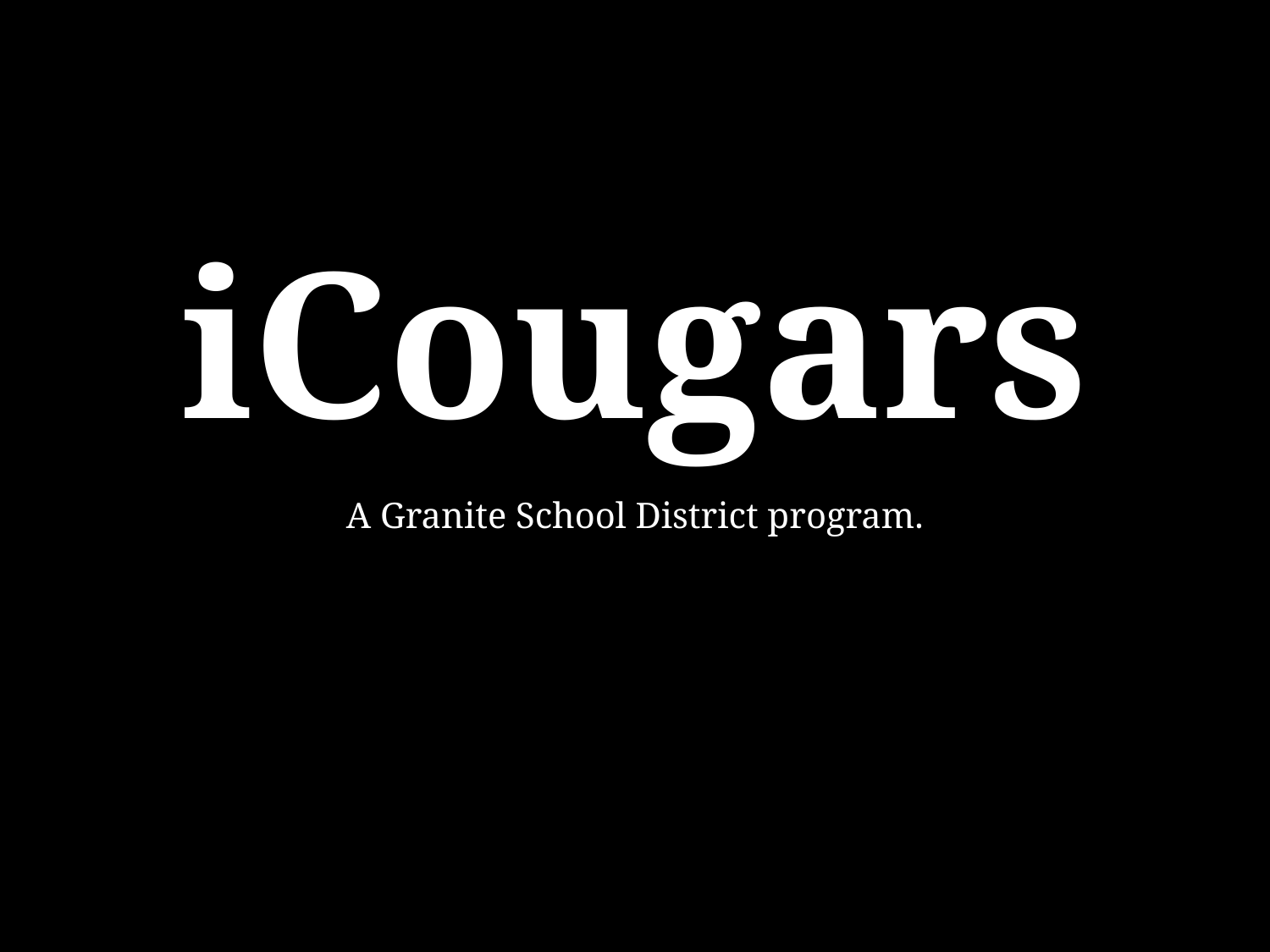

# iCougars
A Granite School District program.